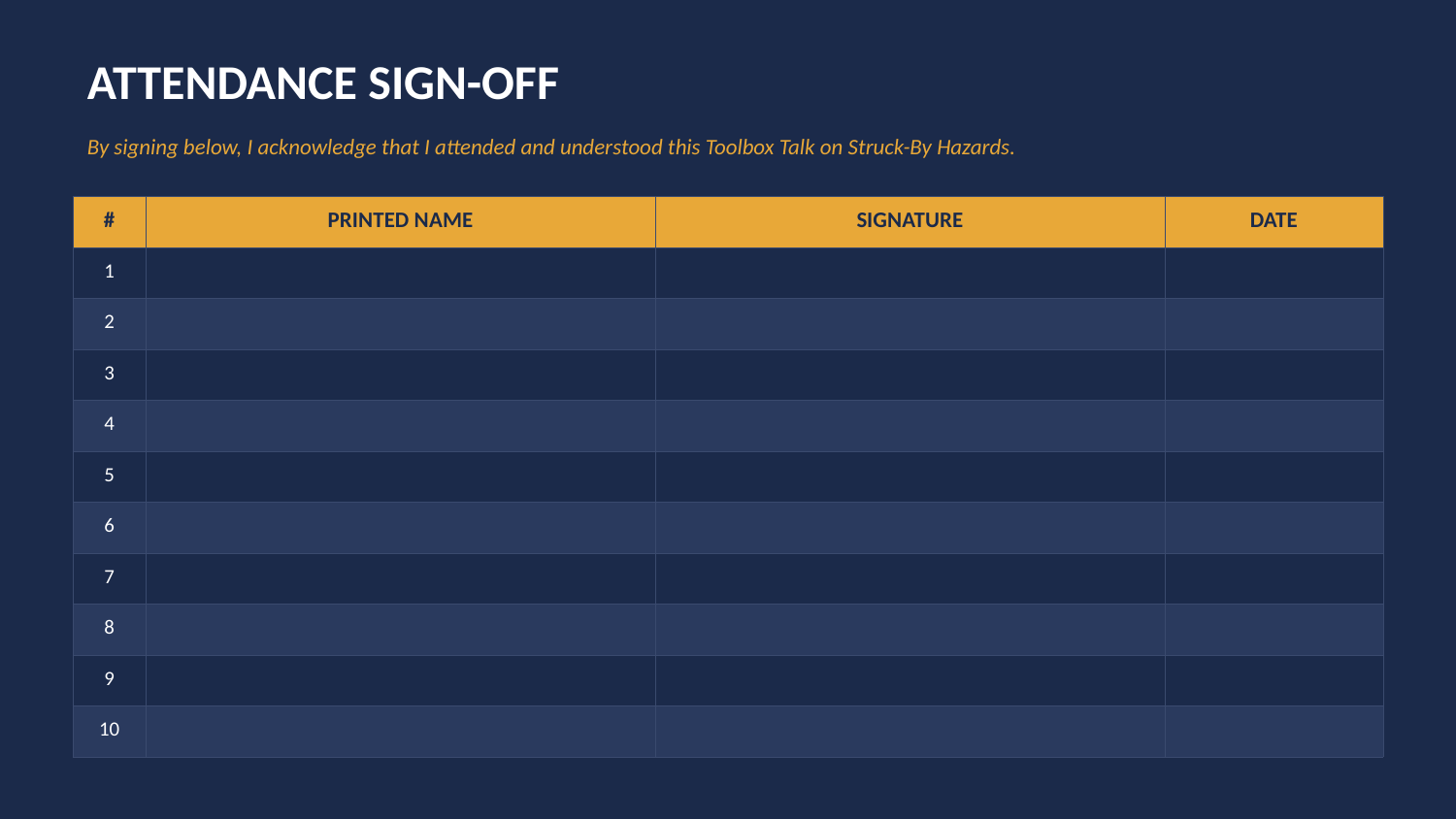

ATTENDANCE SIGN-OFF
By signing below, I acknowledge that I attended and understood this Toolbox Talk on Struck-By Hazards.
| # | PRINTED NAME | SIGNATURE | DATE |
| --- | --- | --- | --- |
| 1 |  |  |  |
| 2 |  |  |  |
| 3 |  |  |  |
| 4 |  |  |  |
| 5 |  |  |  |
| 6 |  |  |  |
| 7 |  |  |  |
| 8 |  |  |  |
| 9 |  |  |  |
| 10 |  |  |  |